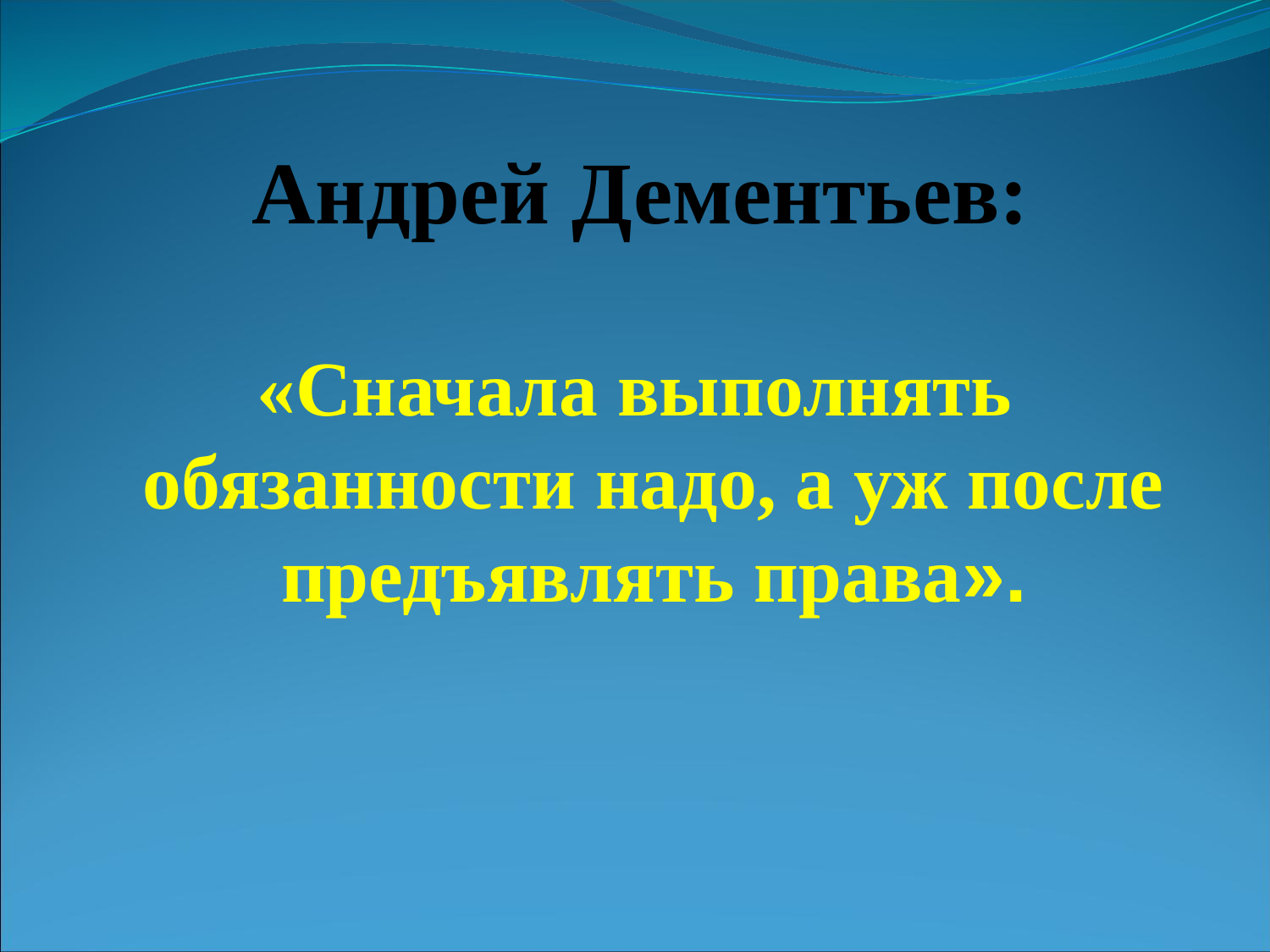

Андрей Дементьев:
«Сначала выполнять обязанности надо, а уж после предъявлять права».